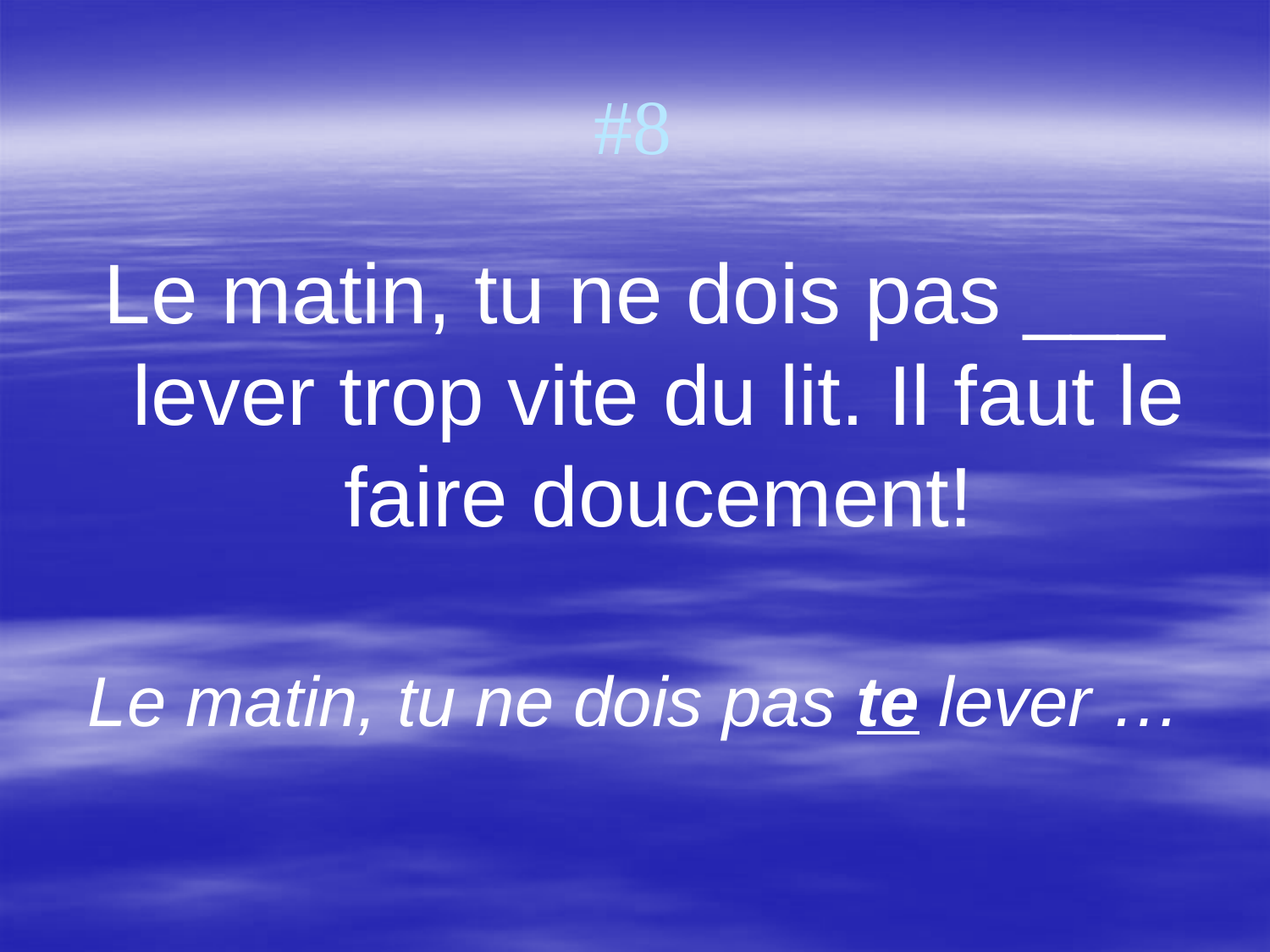

# #8
Le matin, tu ne dois pas ___ lever trop vite du lit. Il faut le faire doucement!

Le matin, tu ne dois pas te lever …